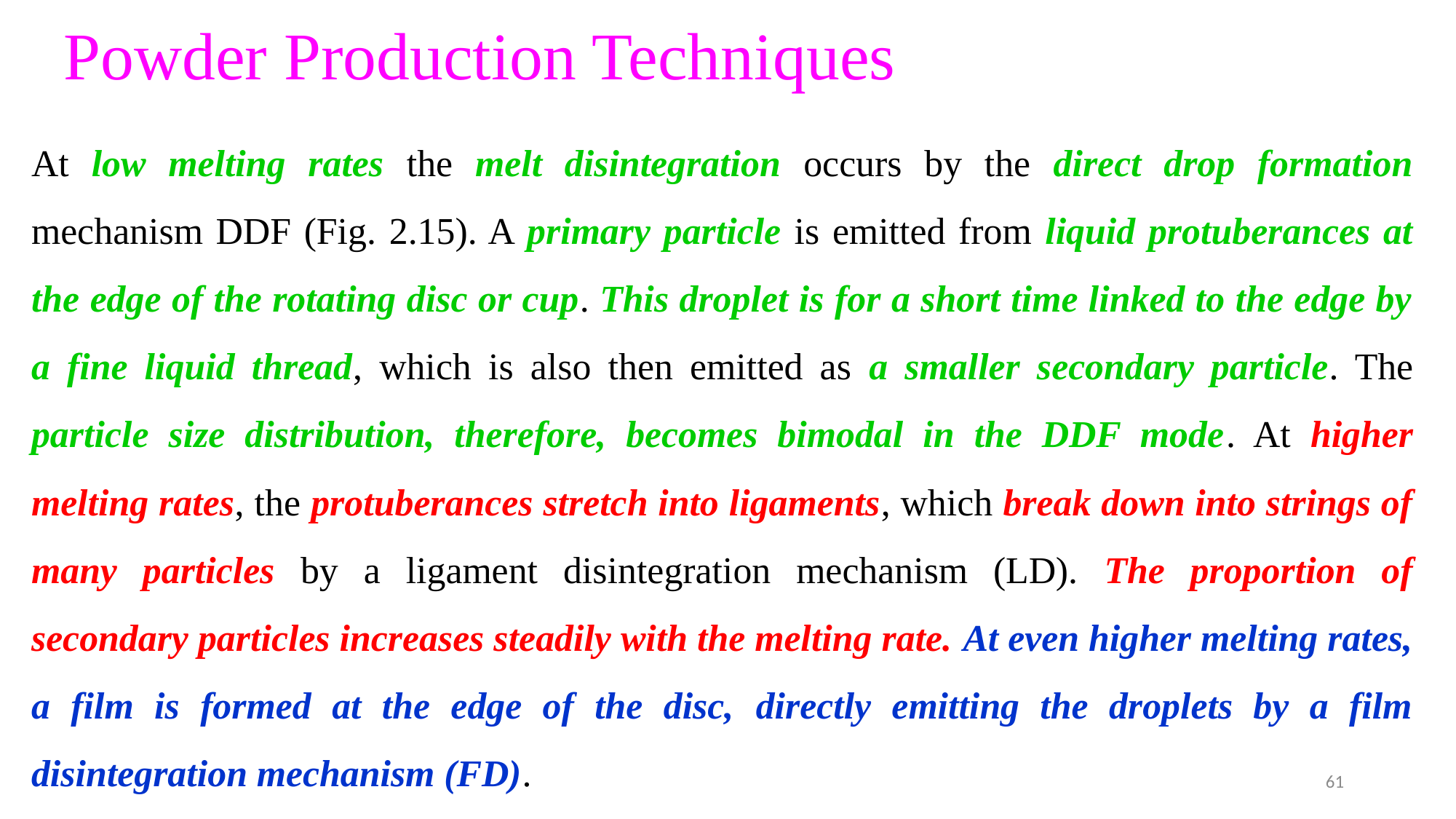

# Powder Production Techniques
At low melting rates the melt disintegration occurs by the direct drop formation mechanism DDF (Fig. 2.15). A primary particle is emitted from liquid protuberances at the edge of the rotating disc or cup. This droplet is for a short time linked to the edge by a fine liquid thread, which is also then emitted as a smaller secondary particle. The particle size distribution, therefore, becomes bimodal in the DDF mode. At higher melting rates, the protuberances stretch into ligaments, which break down into strings of many particles by a ligament disintegration mechanism (LD). The proportion of secondary particles increases steadily with the melting rate. At even higher melting rates, a film is formed at the edge of the disc, directly emitting the droplets by a film disintegration mechanism (FD).

61